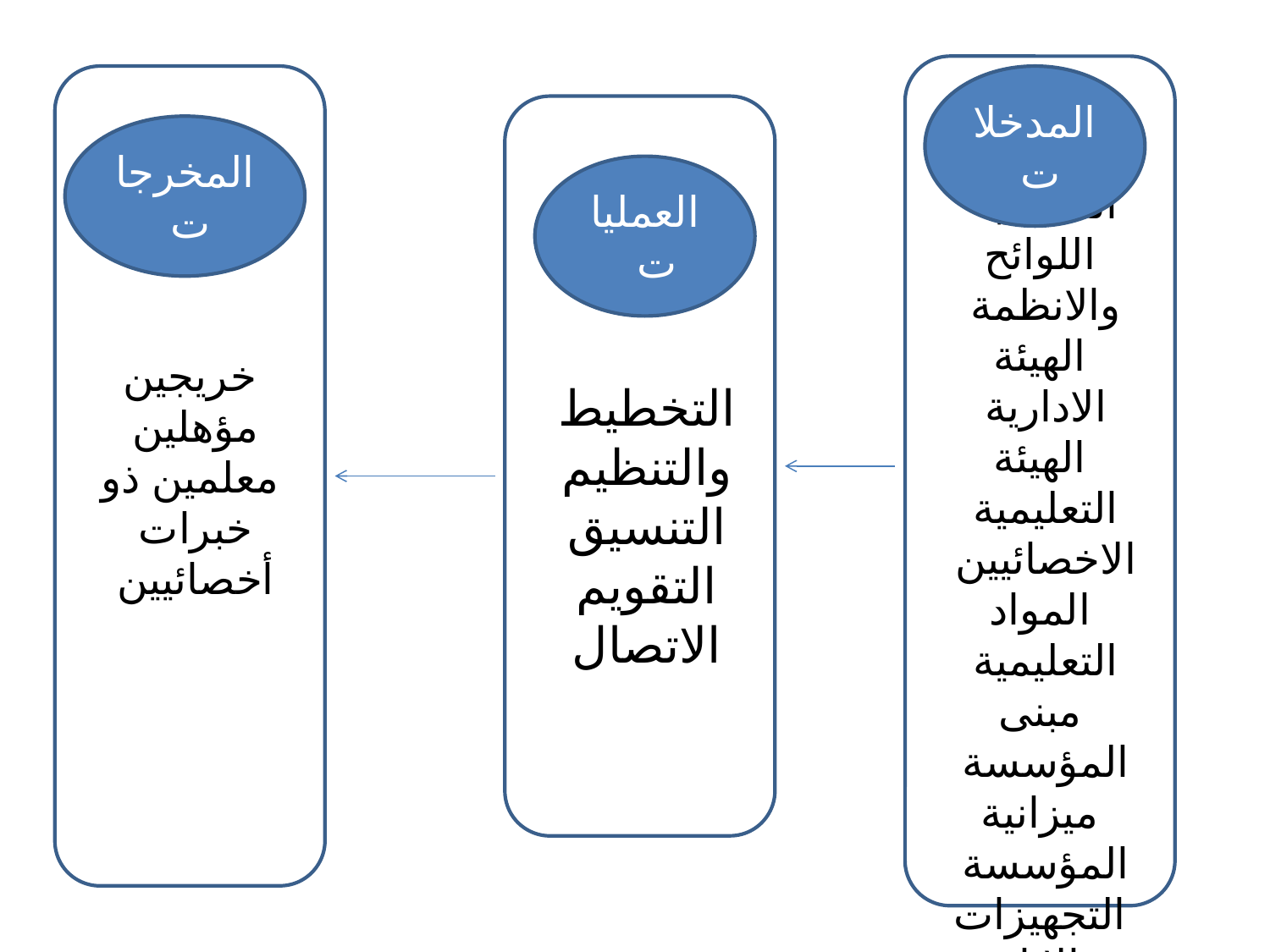

الاهداف
المناهج التعليمية
اللوائح والانظمة
الهيئة الادارية
الهيئة التعليمية
الاخصائيين
المواد التعليمية
مبنى المؤسسة
ميزانية المؤسسة
التجهيزات والاثاث
خريجين مؤهلين
معلمين ذو خبرات
أخصائيين
المدخلات

التخطيط
والتنظيم
التنسيق
التقويم
الاتصال
المخرجات
العمليات